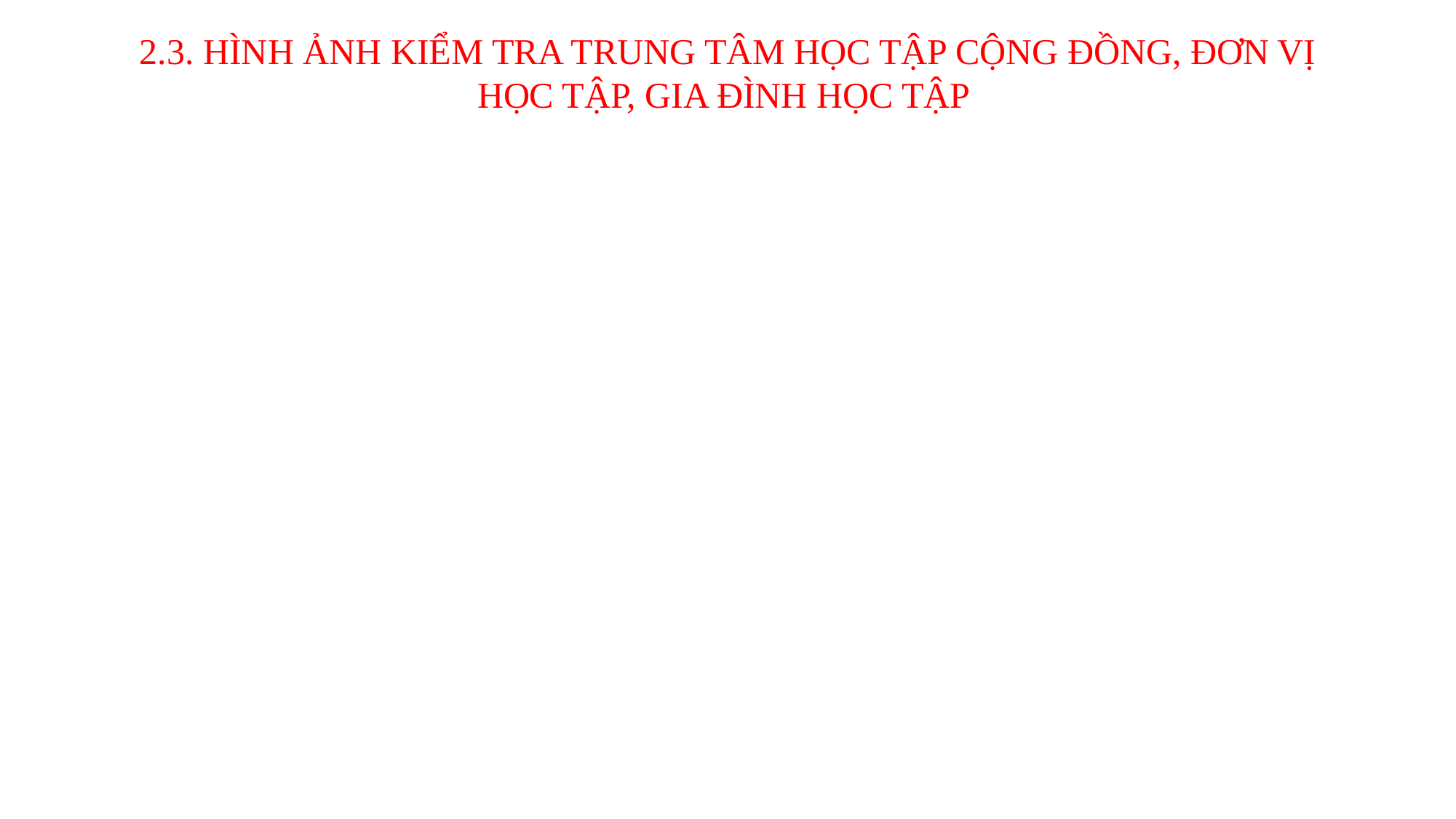

2.3. HÌNH ẢNH KIỂM TRA TRUNG TÂM HỌC TẬP CỘNG ĐỒNG, ĐƠN VỊ HỌC TẬP, GIA ĐÌNH HỌC TẬP